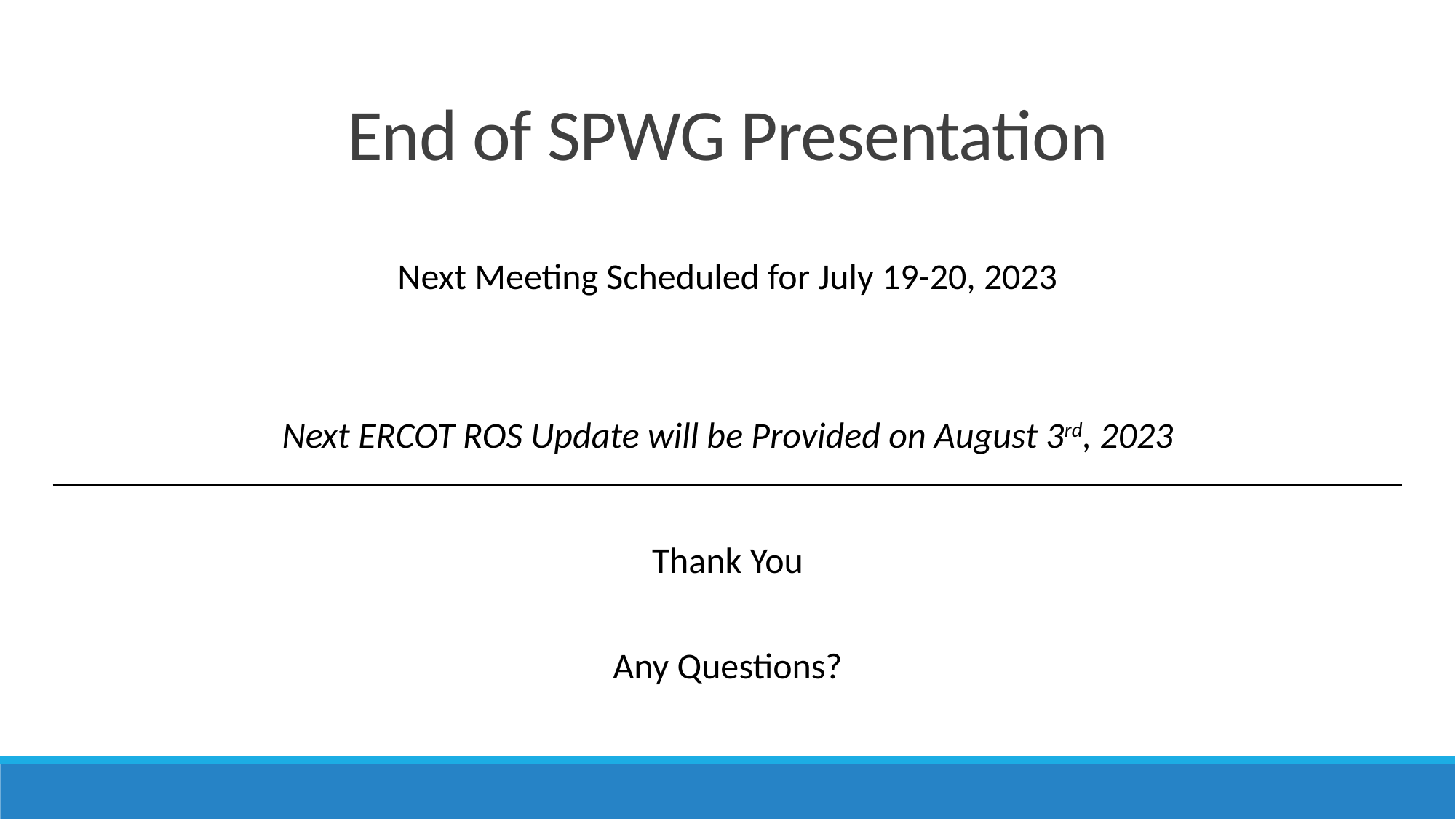

End of SPWG Presentation
Next Meeting Scheduled for July 19-20, 2023

Next ERCOT ROS Update will be Provided on August 3rd, 2023
Thank You

Any Questions?